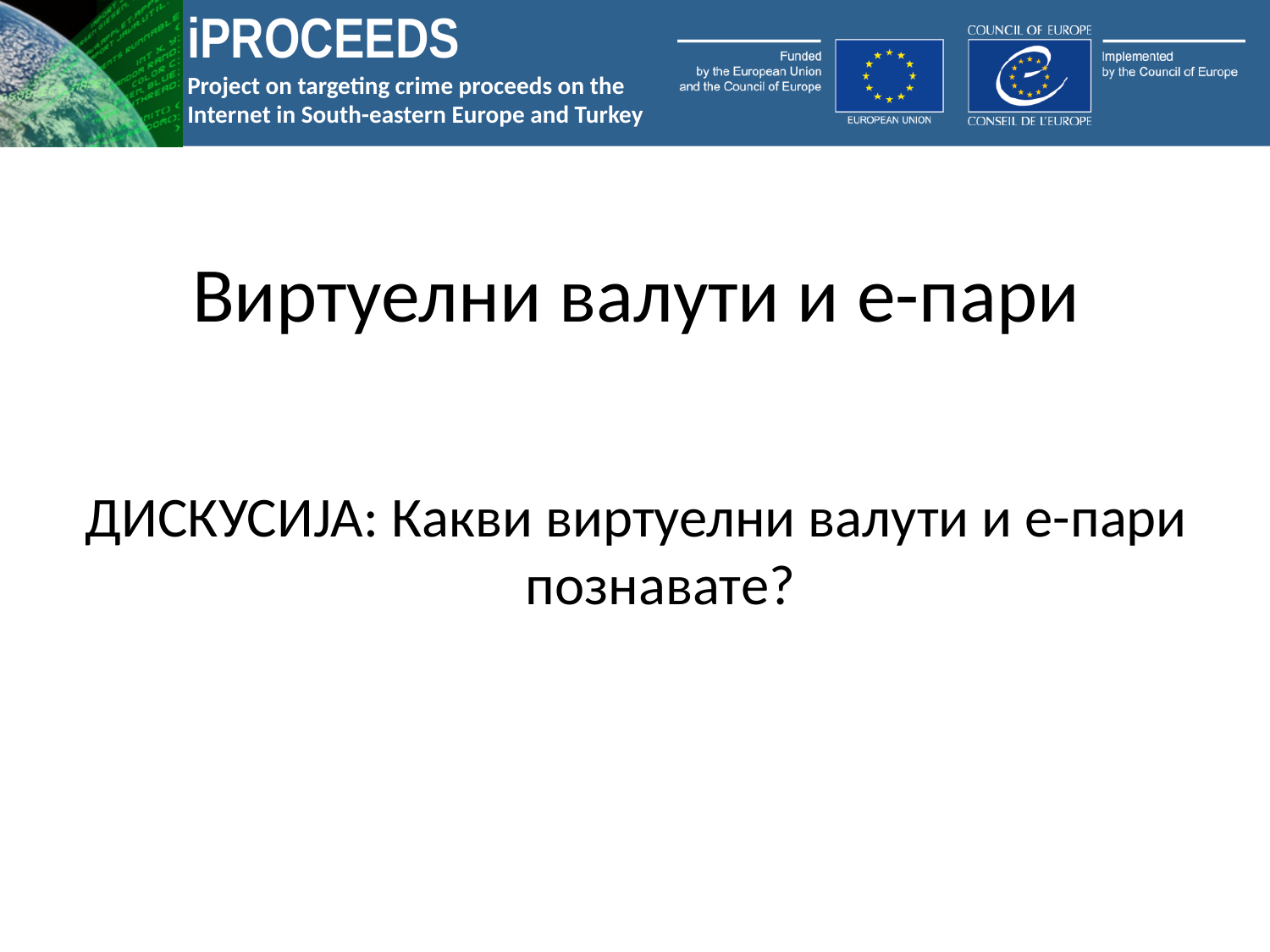

# Виртуелни валути и е-пари

ДИСКУСИЈА: Какви виртуелни валути и е-пари познавате?